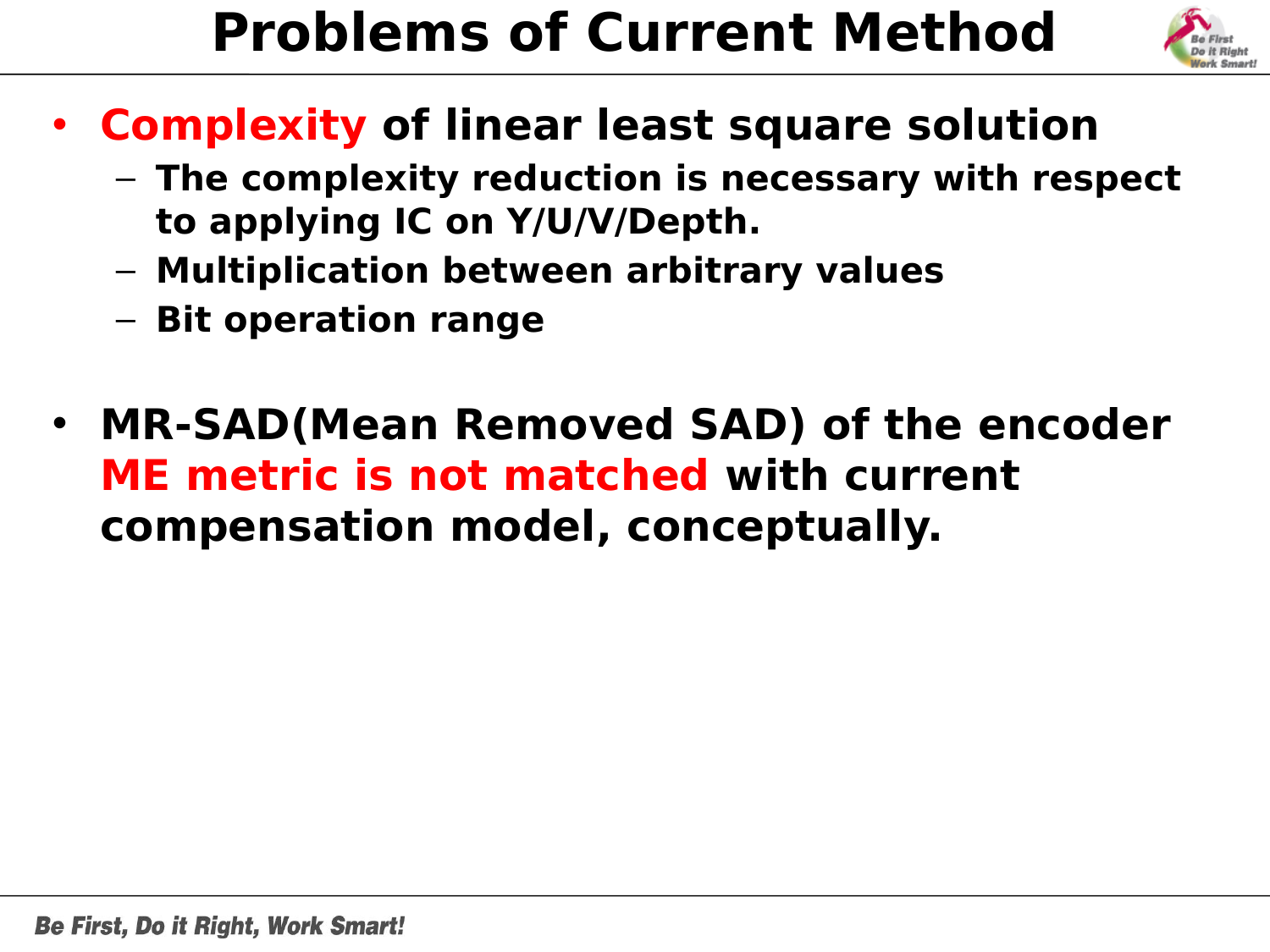

# Problems of Current Method
Complexity of linear least square solution
The complexity reduction is necessary with respect to applying IC on Y/U/V/Depth.
Multiplication between arbitrary values
Bit operation range

MR-SAD(Mean Removed SAD) of the encoder ME metric is not matched with current compensation model, conceptually.